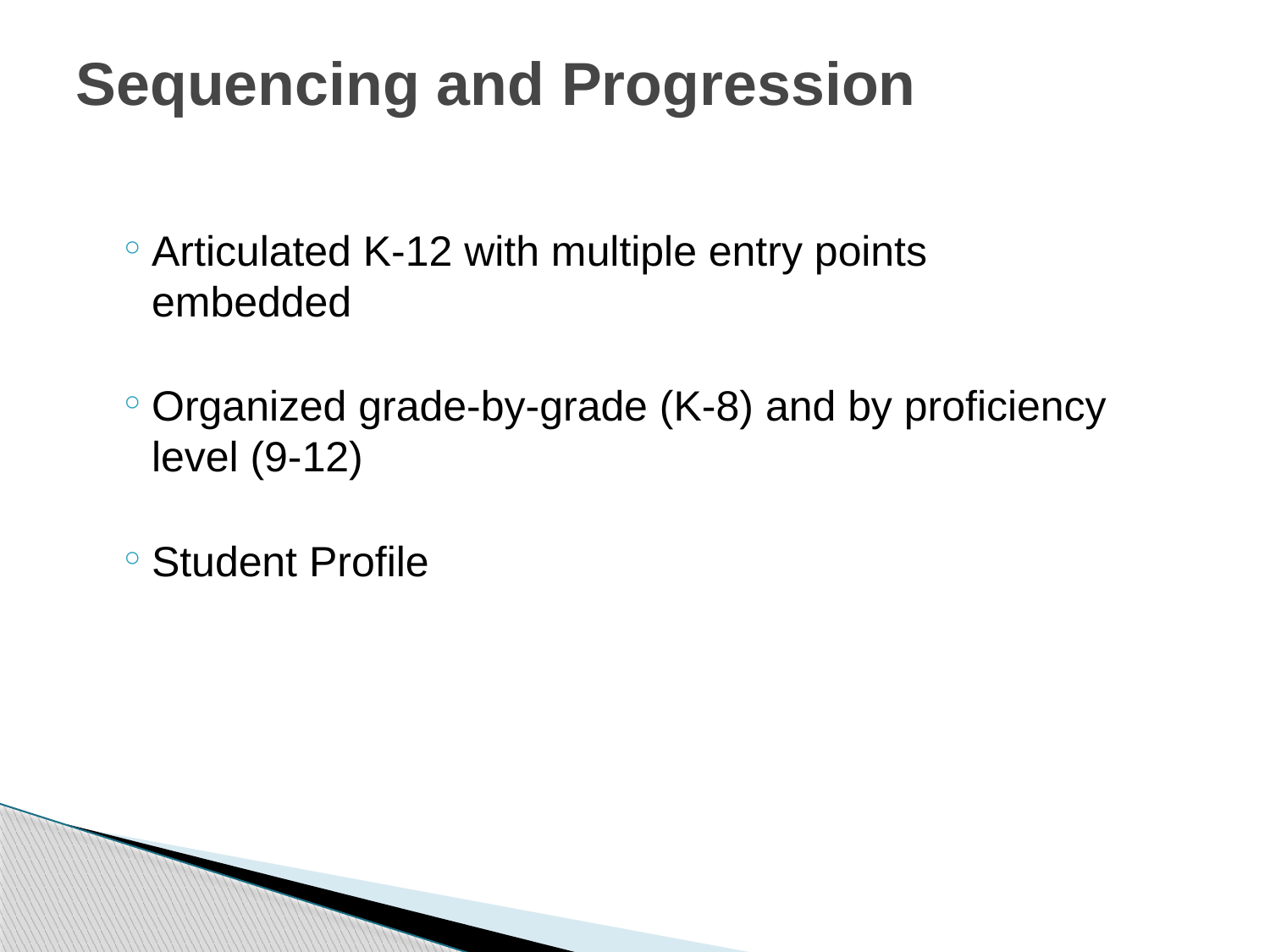

# Sequencing and Progression

Articulated K-12 with multiple entry points embedded

Organized grade-by-grade (K-8) and by proficiency level (9-12)

Student Profile